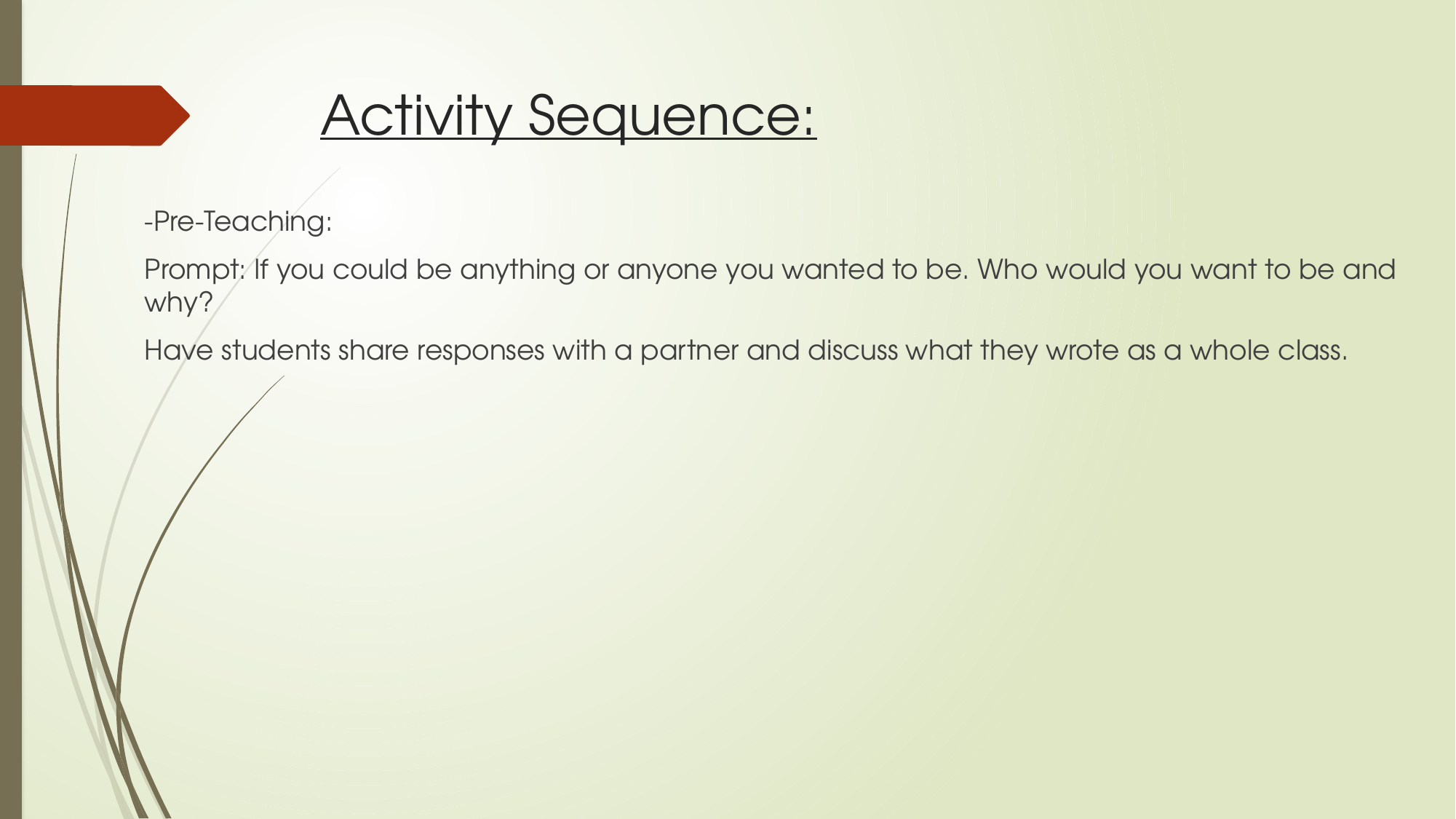

# Activity Sequence:
-Pre-Teaching:
Prompt: If you could be anything or anyone you wanted to be. Who would you want to be and why?
Have students share responses with a partner and discuss what they wrote as a whole class.